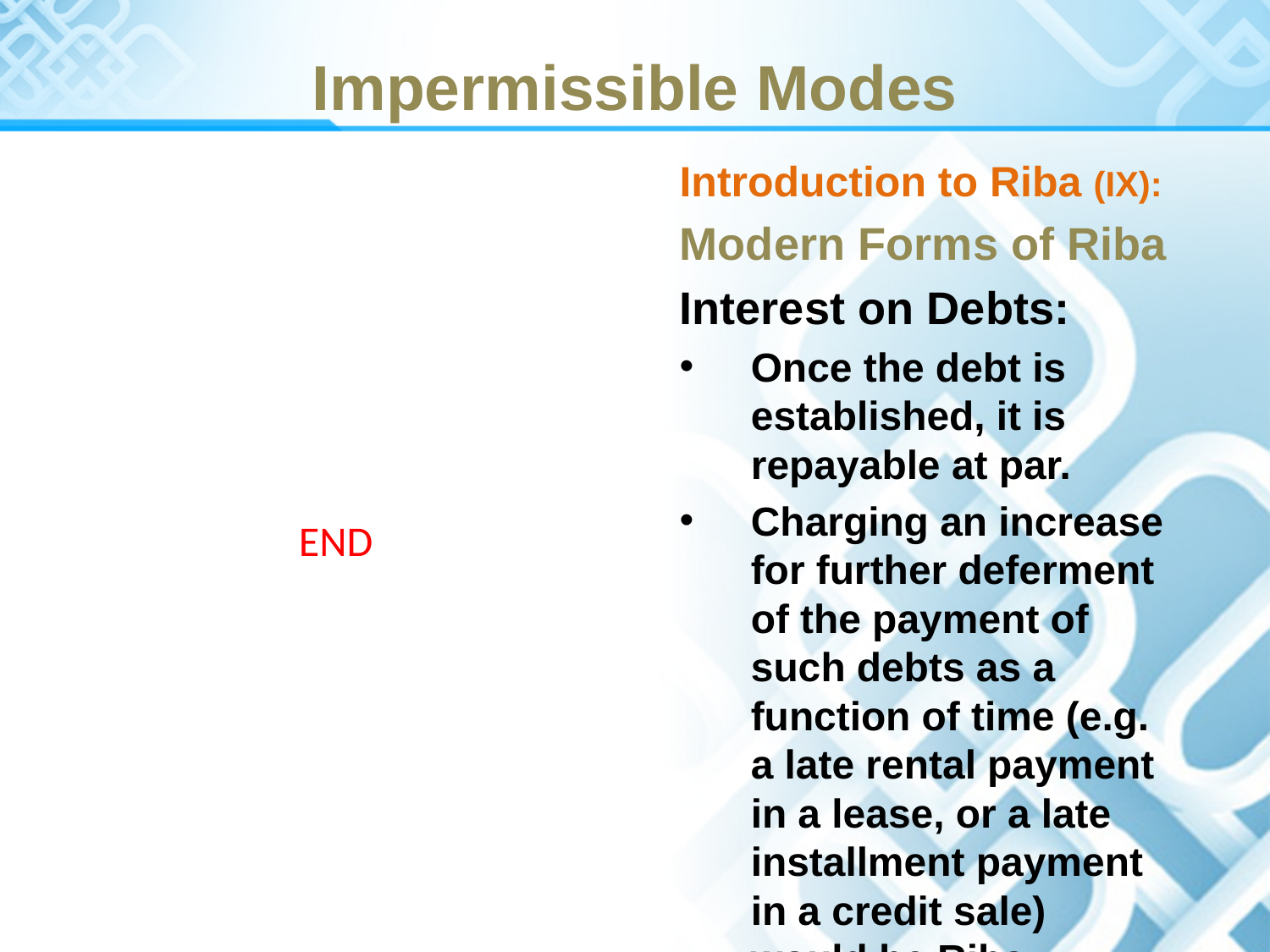

Impermissible Modes
Introduction to Riba (IX):
Modern Forms of Riba
Interest on Debts:
Once the debt is established, it is repayable at par.
Charging an increase for further deferment of the payment of such debts as a function of time (e.g. a late rental payment in a lease, or a late installment payment in a credit sale) would be Riba.
END